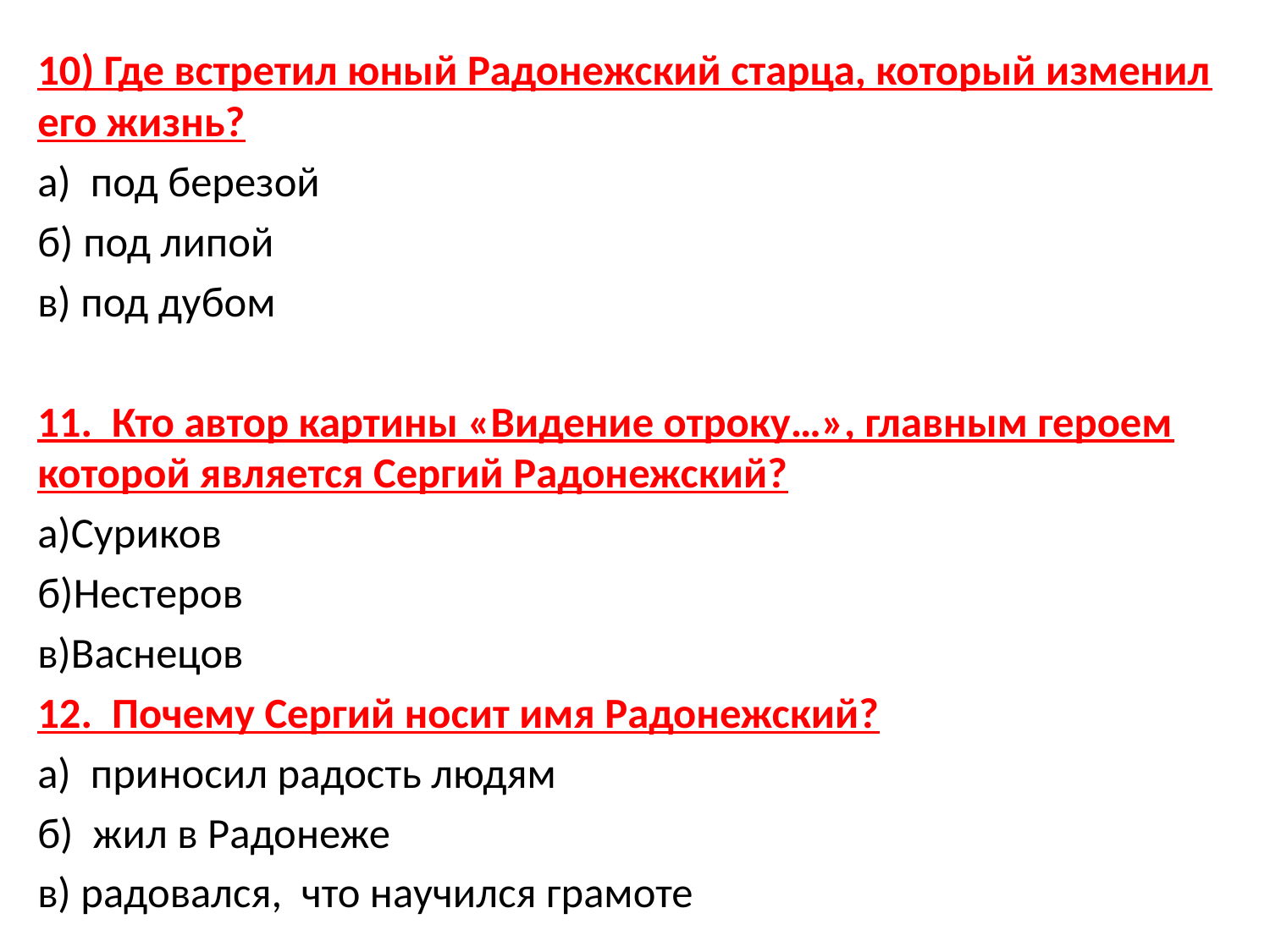

10) Где встретил юный Радонежский старца, который изменил его жизнь?
а)  под березой
б) под липой
в) под дубом

11.  Кто автор картины «Видение отроку…», главным героем которой является Сергий Радонежский?
а)Суриков
б)Нестеров
в)Васнецов
12.  Почему Сергий носит имя Радонежский?
а)  приносил радость людям
б)  жил в Радонеже
в) радовался,  что научился грамоте